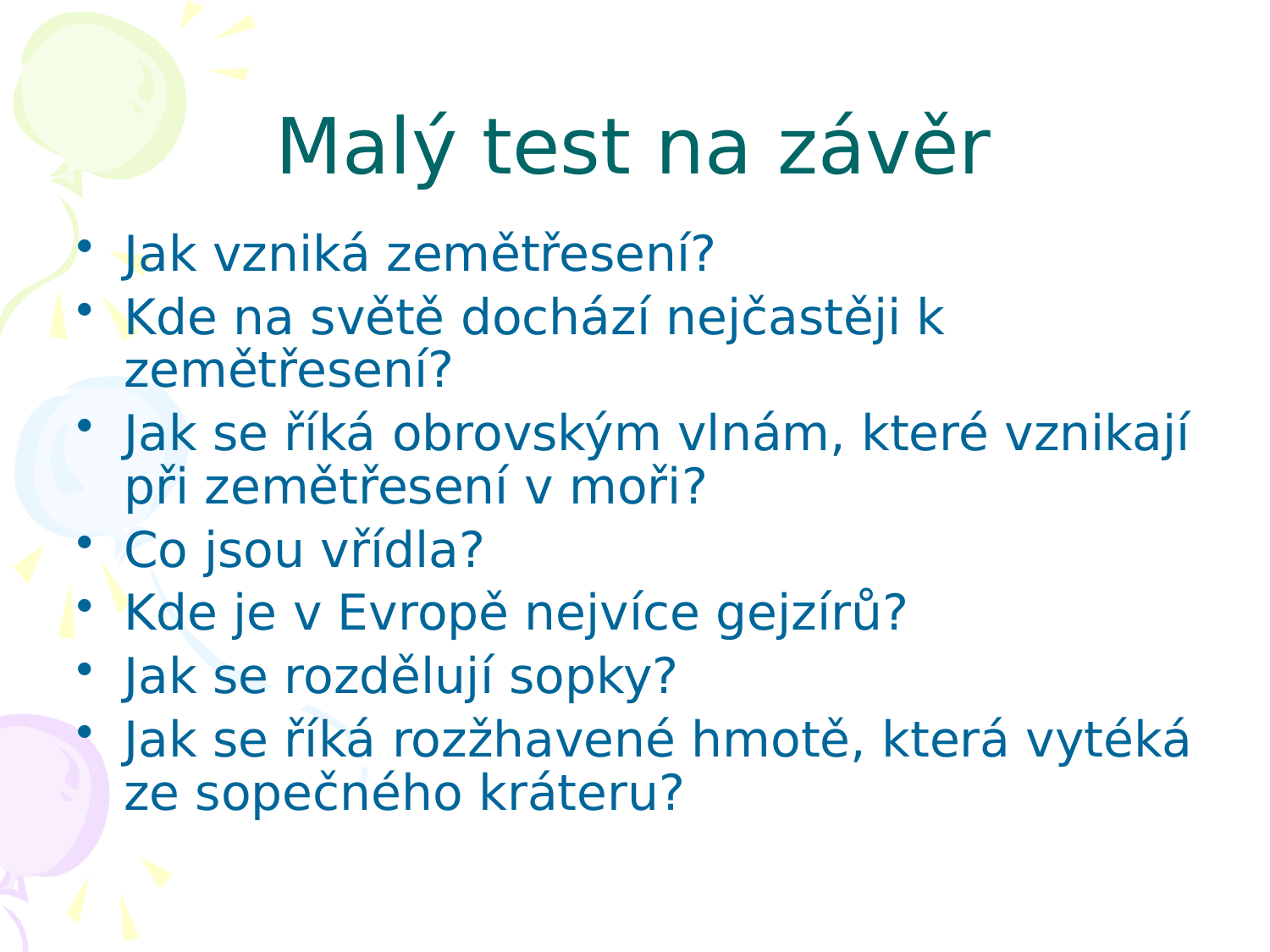

# Malý test na závěr
Jak vzniká zemětřesení?
Kde na světě dochází nejčastěji k zemětřesení?
Jak se říká obrovským vlnám, které vznikají při zemětřesení v moři?
Co jsou vřídla?
Kde je v Evropě nejvíce gejzírů?
Jak se rozdělují sopky?
Jak se říká rozžhavené hmotě, která vytéká ze sopečného kráteru?